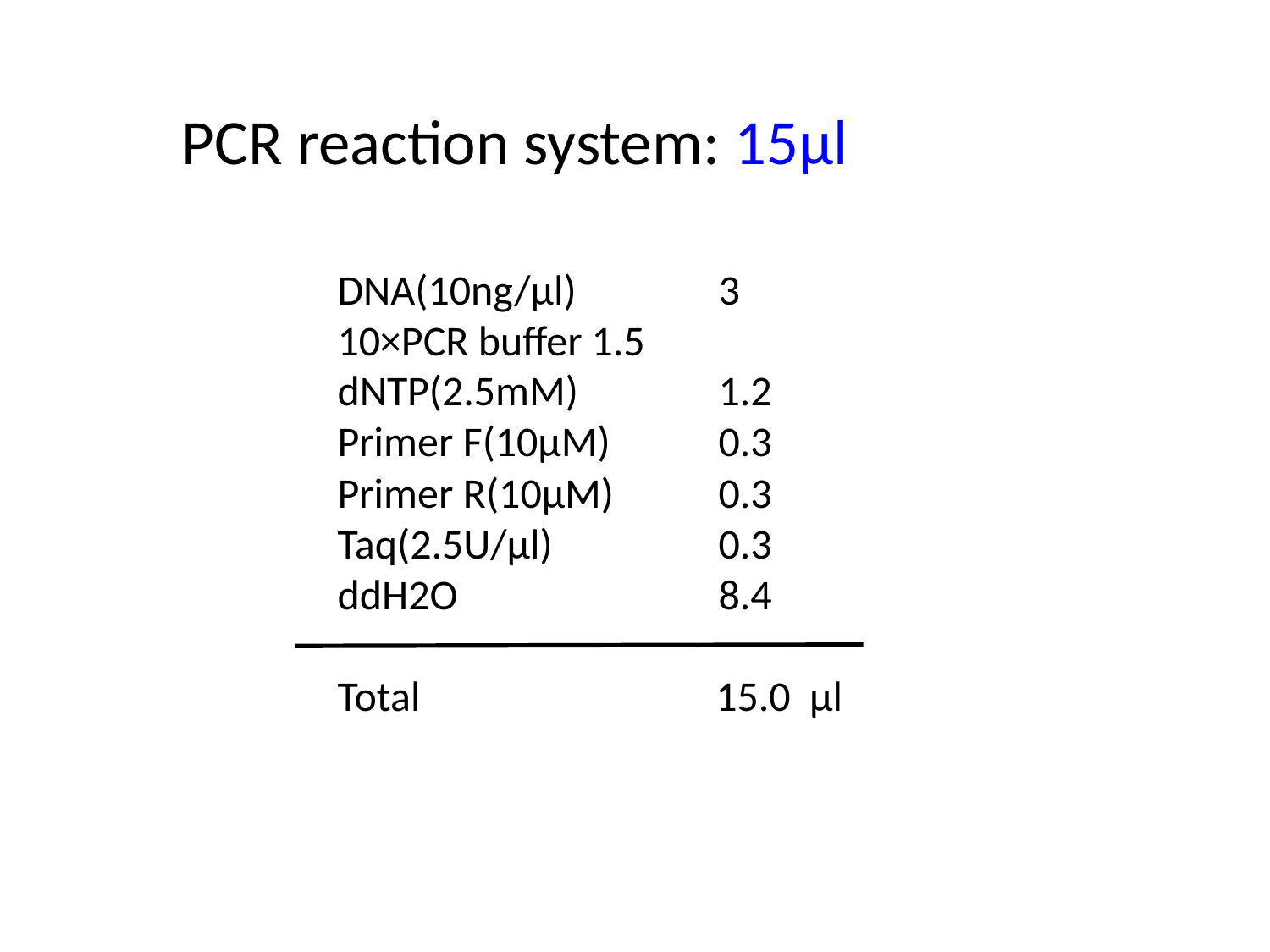

PCR reaction system: 15µl
DNA(10ng/µl) 	 	3
10×PCR buffer	1.5
dNTP(2.5mM)  	1.2
Primer F(10µM)	0.3
Primer R(10µM)	0.3
Taq(2.5U/µl)       	0.3
ddH2O                	8.4

Total                               15.0  µl